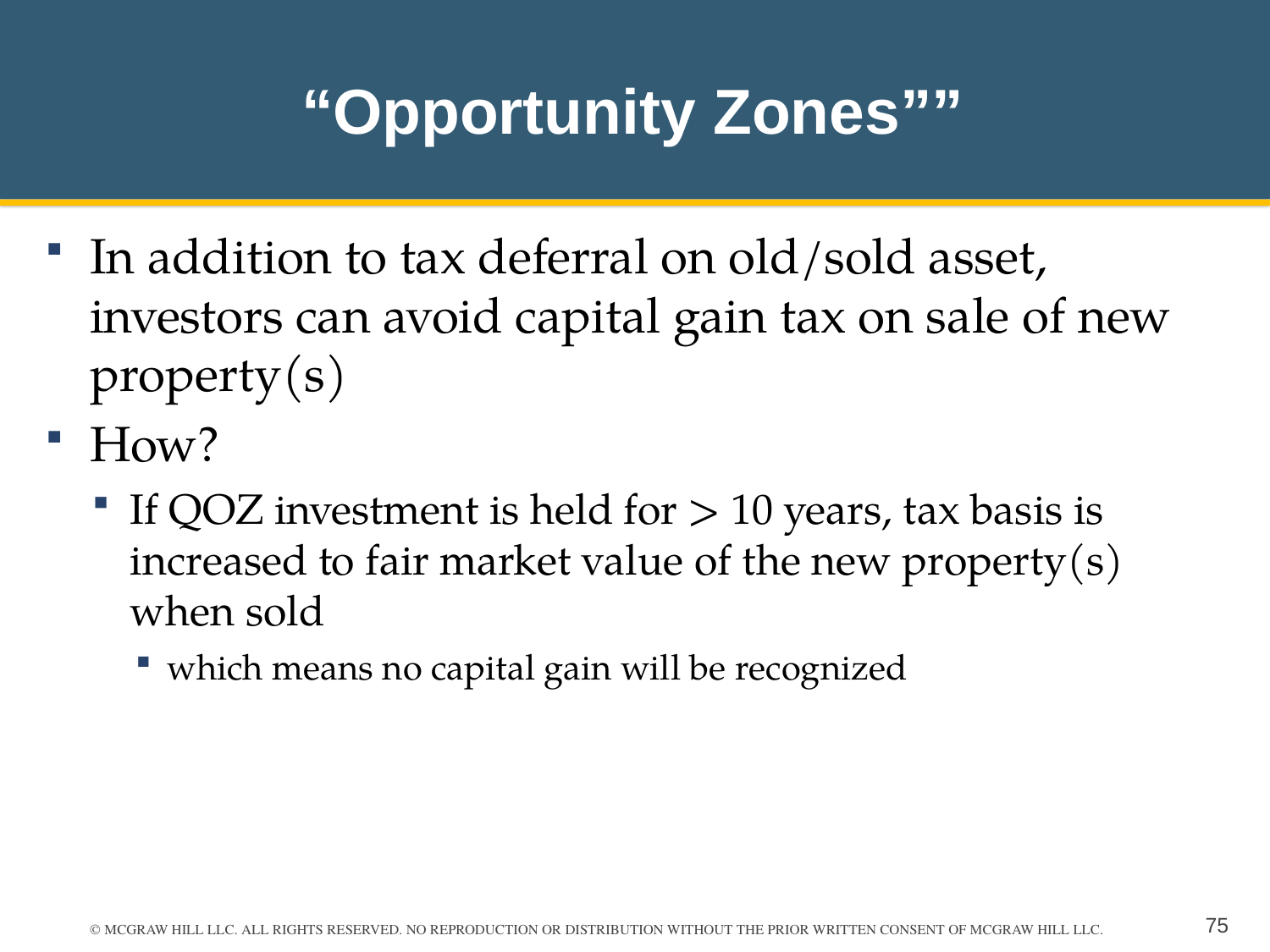

# “Opportunity Zones””
In addition to tax deferral on old/sold asset, investors can avoid capital gain tax on sale of new property(s)
How?
If QOZ investment is held for > 10 years, tax basis is increased to fair market value of the new property(s) when sold
which means no capital gain will be recognized
© MCGRAW HILL LLC. ALL RIGHTS RESERVED. NO REPRODUCTION OR DISTRIBUTION WITHOUT THE PRIOR WRITTEN CONSENT OF MCGRAW HILL LLC.
75